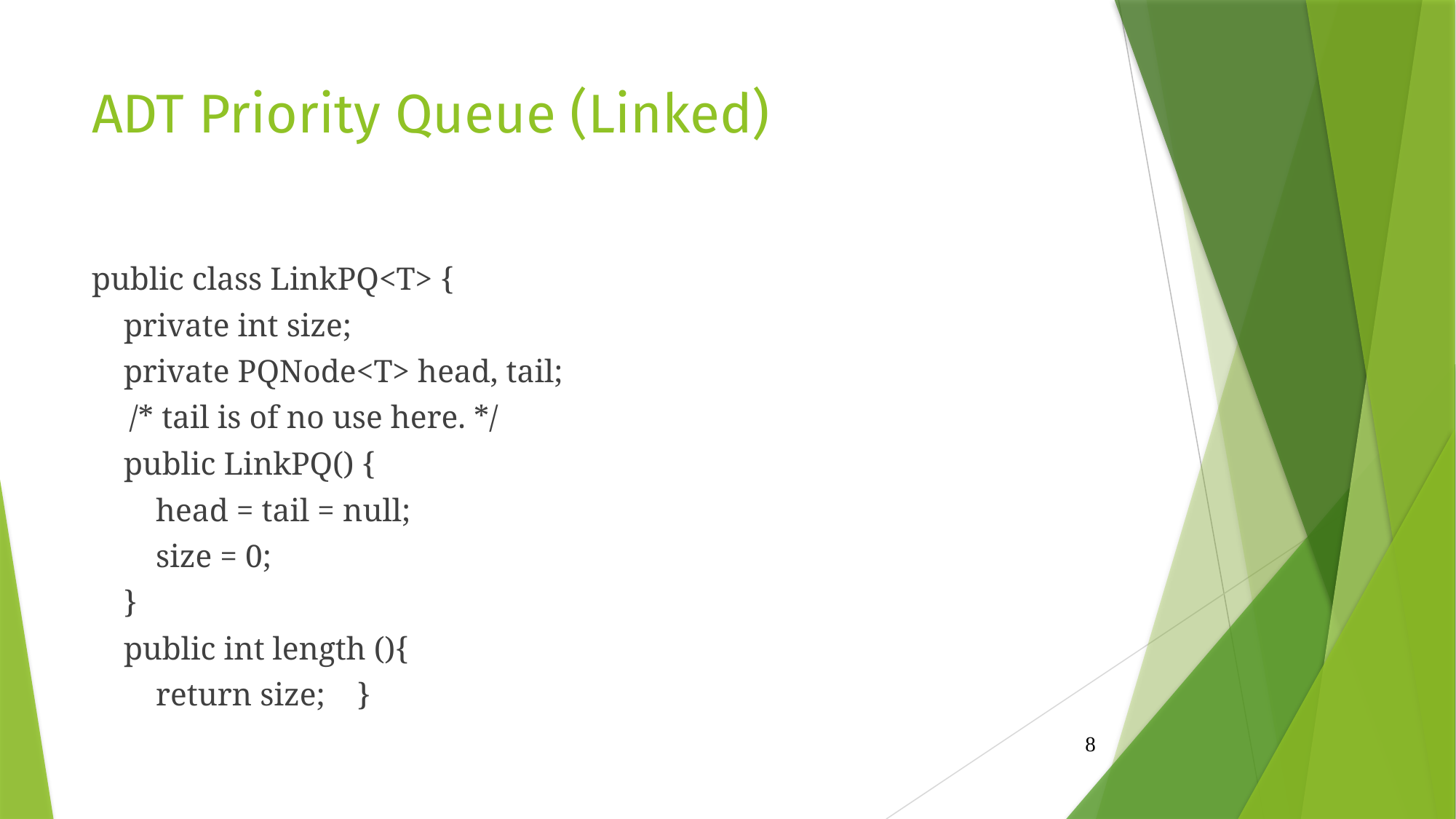

# ADT Priority Queue (Linked)
public class LinkPQ<T> {
    private int size;
    private PQNode<T> head, tail;
	/* tail is of no use here. */
    public LinkPQ() {
        head = tail = null;
        size = 0;
    }
    public int length (){
        return size;    }
8